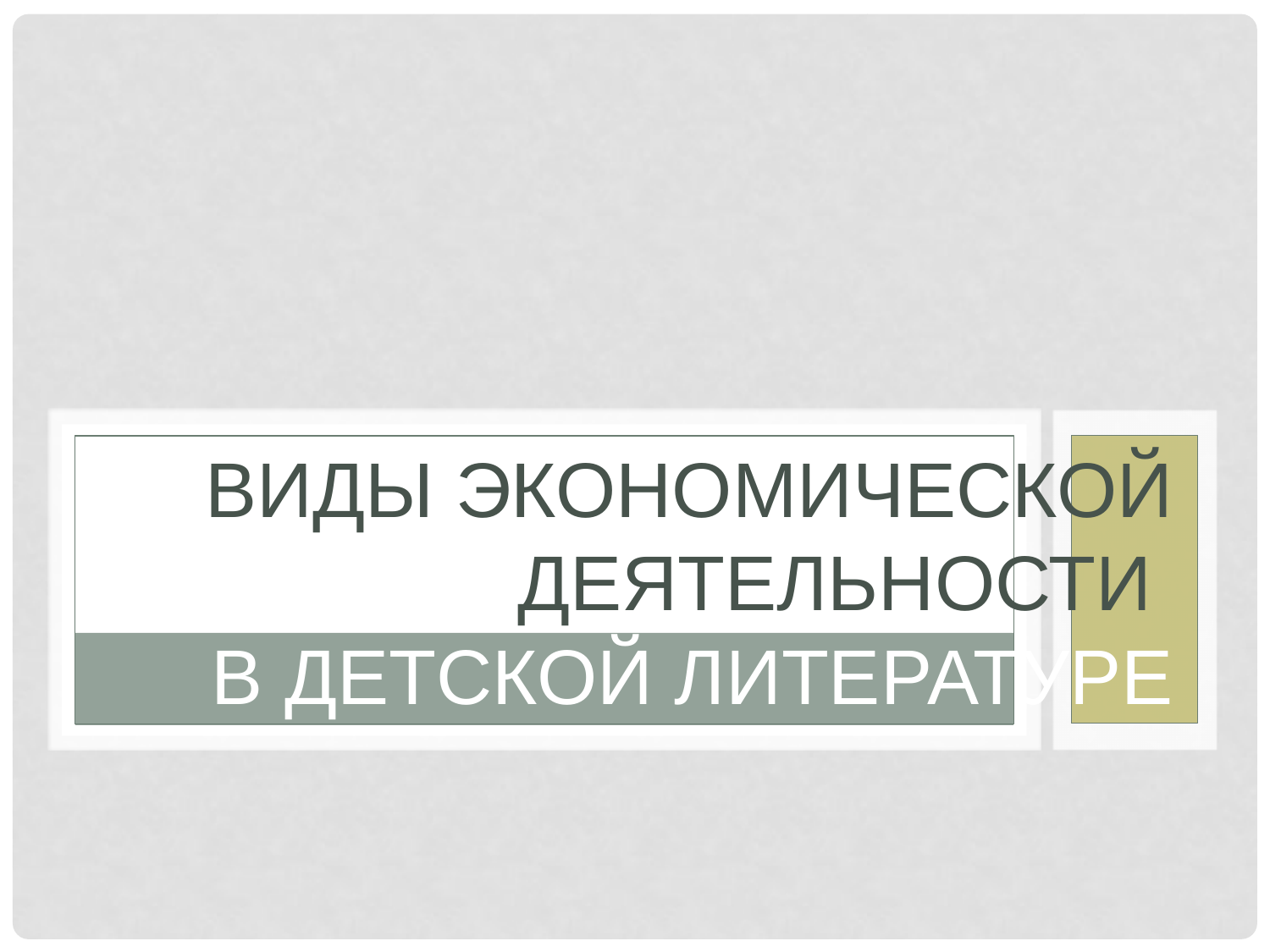

# Виды экономической деятельности в детской литературе